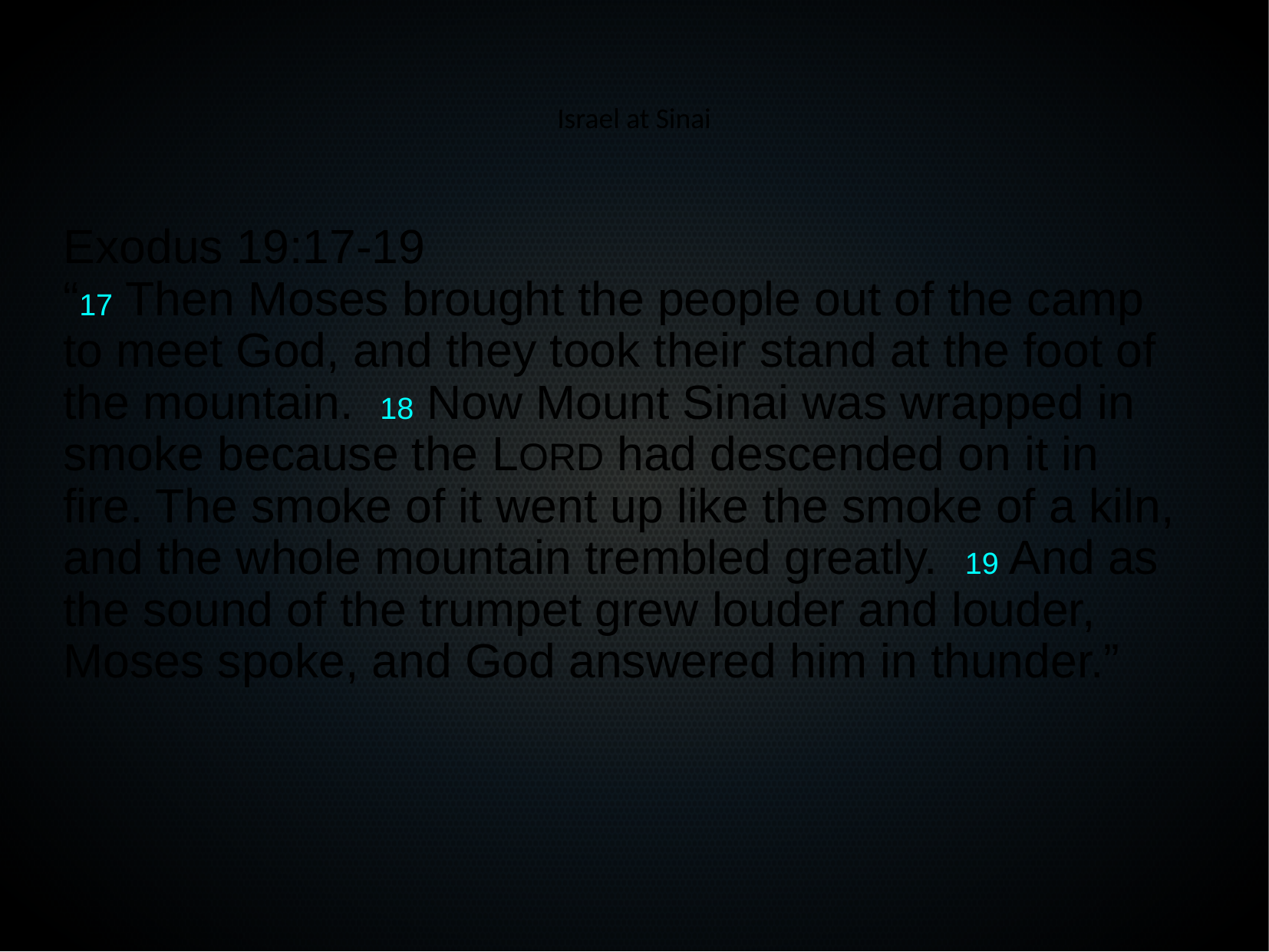

Israel at Sinai
Exodus 19:17-19
“17 Then Moses brought the people out of the camp to meet God, and they took their stand at the foot of the mountain.  18 Now Mount Sinai was wrapped in smoke because the LORD had descended on it in fire. The smoke of it went up like the smoke of a kiln, and the whole mountain trembled greatly.  19 And as the sound of the trumpet grew louder and louder, Moses spoke, and God answered him in thunder.”